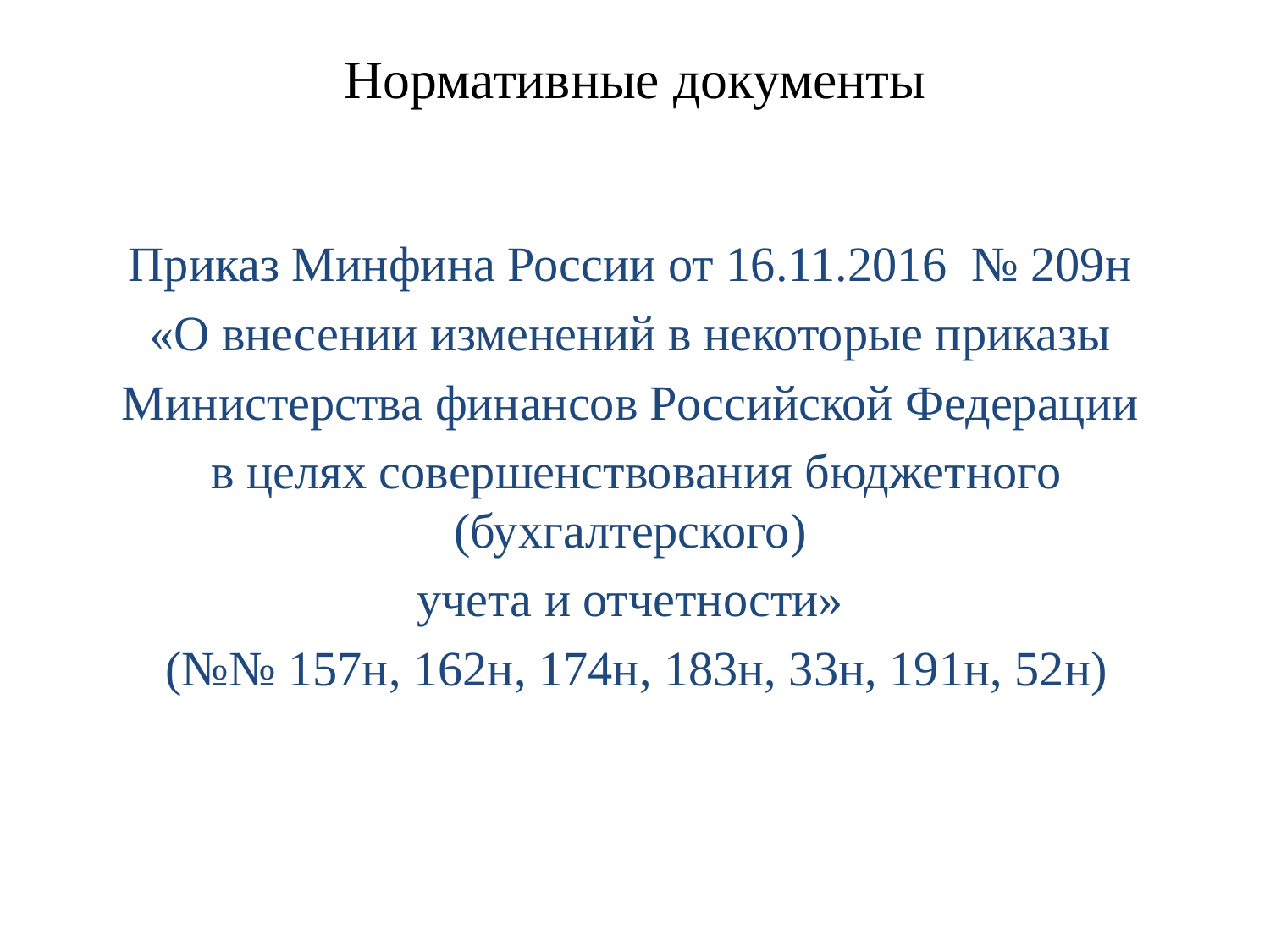

# Нормативные документы
Приказ Минфина России от 16.11.2016  № 209н
«О внесении изменений в некоторые приказы
Министерства финансов Российской Федерации
в целях совершенствования бюджетного (бухгалтерского)
учета и отчетности»
(№№ 157н, 162н, 174н, 183н, 33н, 191н, 52н)